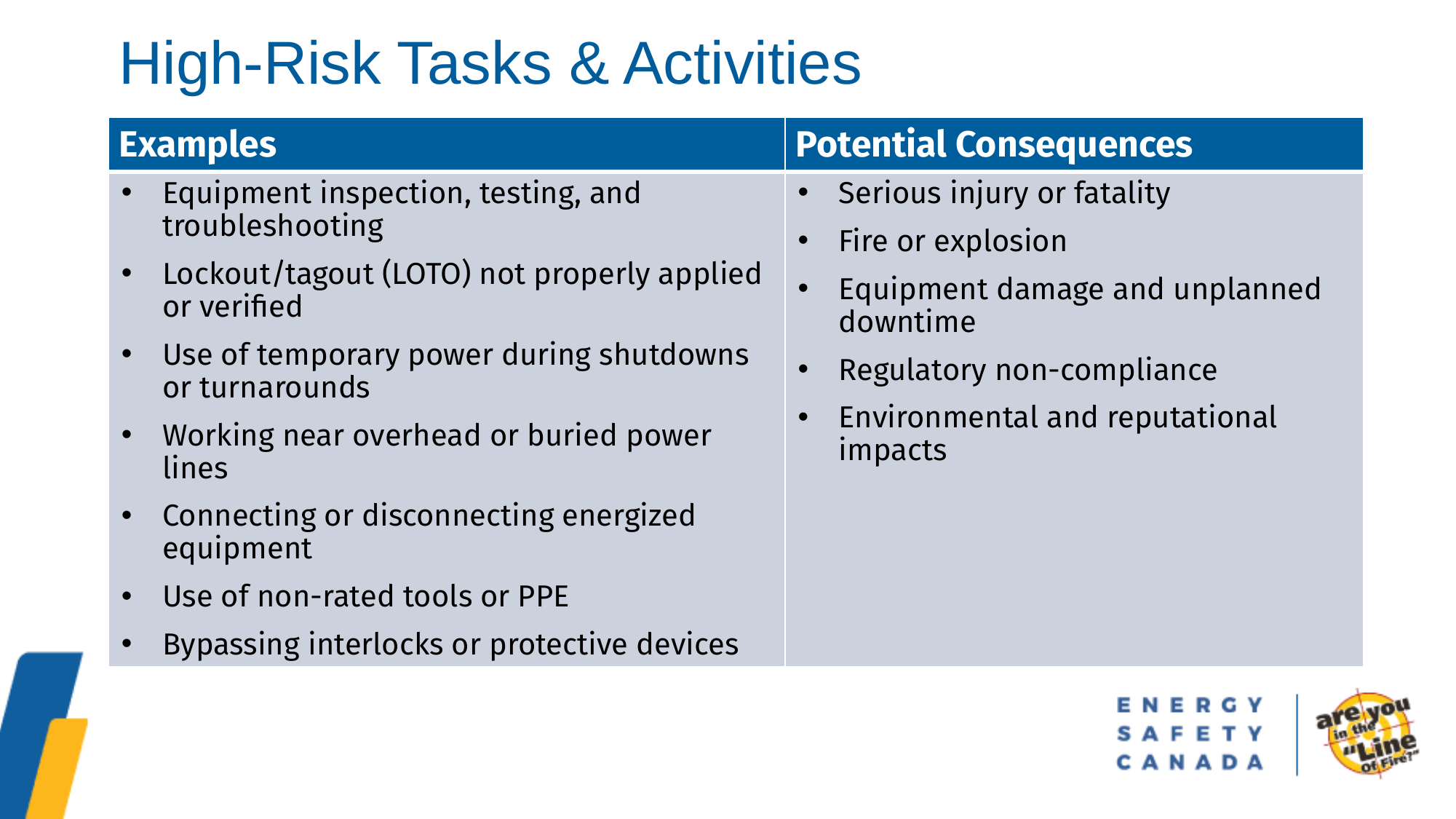

High-Risk Tasks & Activities
| Examples | Potential Consequences |
| --- | --- |
| Equipment inspection, testing, and troubleshooting Lockout/tagout (LOTO) not properly applied or verified Use of temporary power during shutdowns or turnarounds Working near overhead or buried power lines Connecting or disconnecting energized equipment Use of non-rated tools or PPE Bypassing interlocks or protective devices | Serious injury or fatality Fire or explosion Equipment damage and unplanned downtime Regulatory non-compliance Environmental and reputational impacts |
Potential Consequences